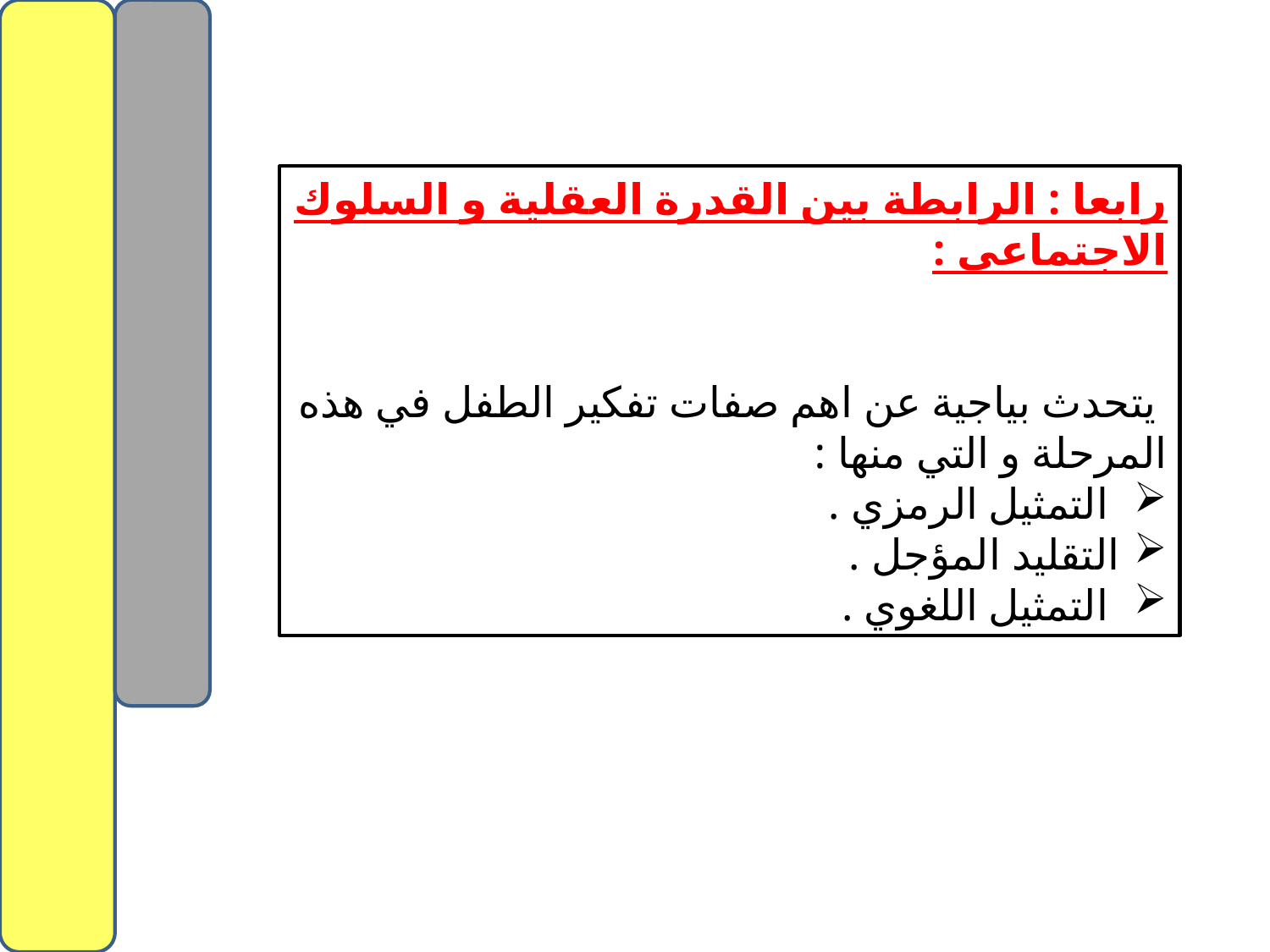

رابعا : الرابطة بين القدرة العقلية و السلوك الاجتماعى :

 يتحدث بياجية عن اهم صفات تفكير الطفل في هذه المرحلة و التي منها :
 التمثيل الرمزي .
التقليد المؤجل .
 التمثيل اللغوي .